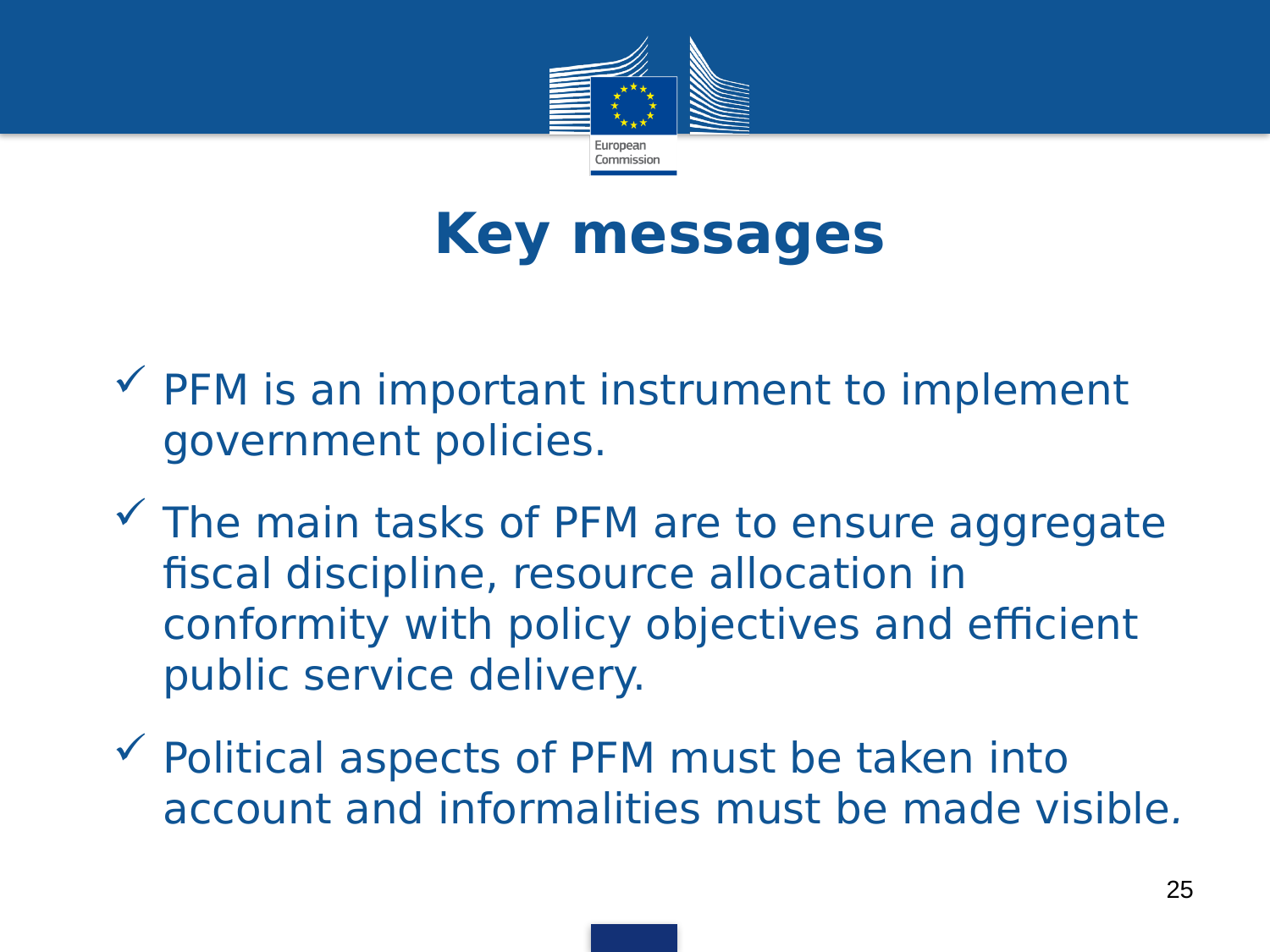

# Key messages
PFM is an important instrument to implement government policies.
The main tasks of PFM are to ensure aggregate fiscal discipline, resource allocation in conformity with policy objectives and efficient public service delivery.
Political aspects of PFM must be taken into account and informalities must be made visible.
25